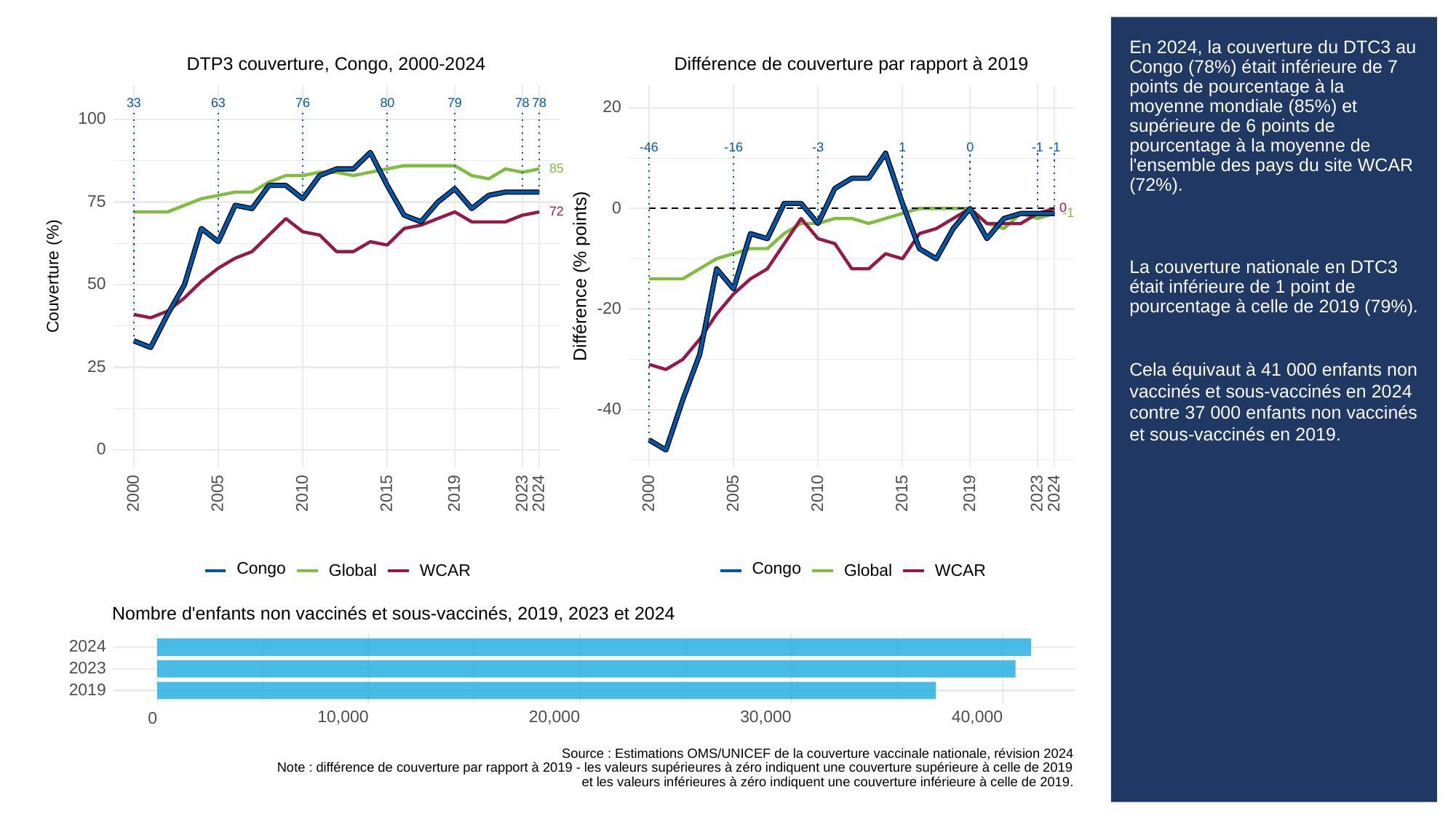

# En 2024, la couverture du DTC3 au Congo (78%) était inférieure de 7 points de pourcentage à la moyenne mondiale (85%) et supérieure de 6 points de pourcentage à la moyenne de l'ensemble des pays du site WCAR (72%).

La couverture nationale en DTC3 était inférieure de 1 point de pourcentage à celle de 2019 (79%).

Cela équivaut à 41 000 enfants non vaccinés et sous-vaccinés en 2024 contre 37 000 enfants non vaccinés et sous-vaccinés en 2019.

DTP3 couverture, Congo, 2000-2024
Différence de couverture par rapport à 2019

33
63
76
80
79
78
78
20

100

-3
-46
-16
0
1
-1
-1

85

75

0
0
72

-1

Différence (% points)
Couverture (%)
50

-20

25

-40

0

2023
2023
2000
2005
2010
2015
2019
2024
2000
2005
2010
2015
2019
2024
Congo
Congo
Global
WCAR
Global
WCAR

Nombre d'enfants non vaccinés et sous-vaccinés, 2019, 2023 et 2024

2024

2023

2019

10,000
20,000
30,000
40,000
0
Source : Estimations OMS/UNICEF de la couverture vaccinale nationale, révision 2024
Note : différence de couverture par rapport à 2019 - les valeurs supérieures à zéro indiquent une couverture supérieure à celle de 2019
et les valeurs inférieures à zéro indiquent une couverture inférieure à celle de 2019.